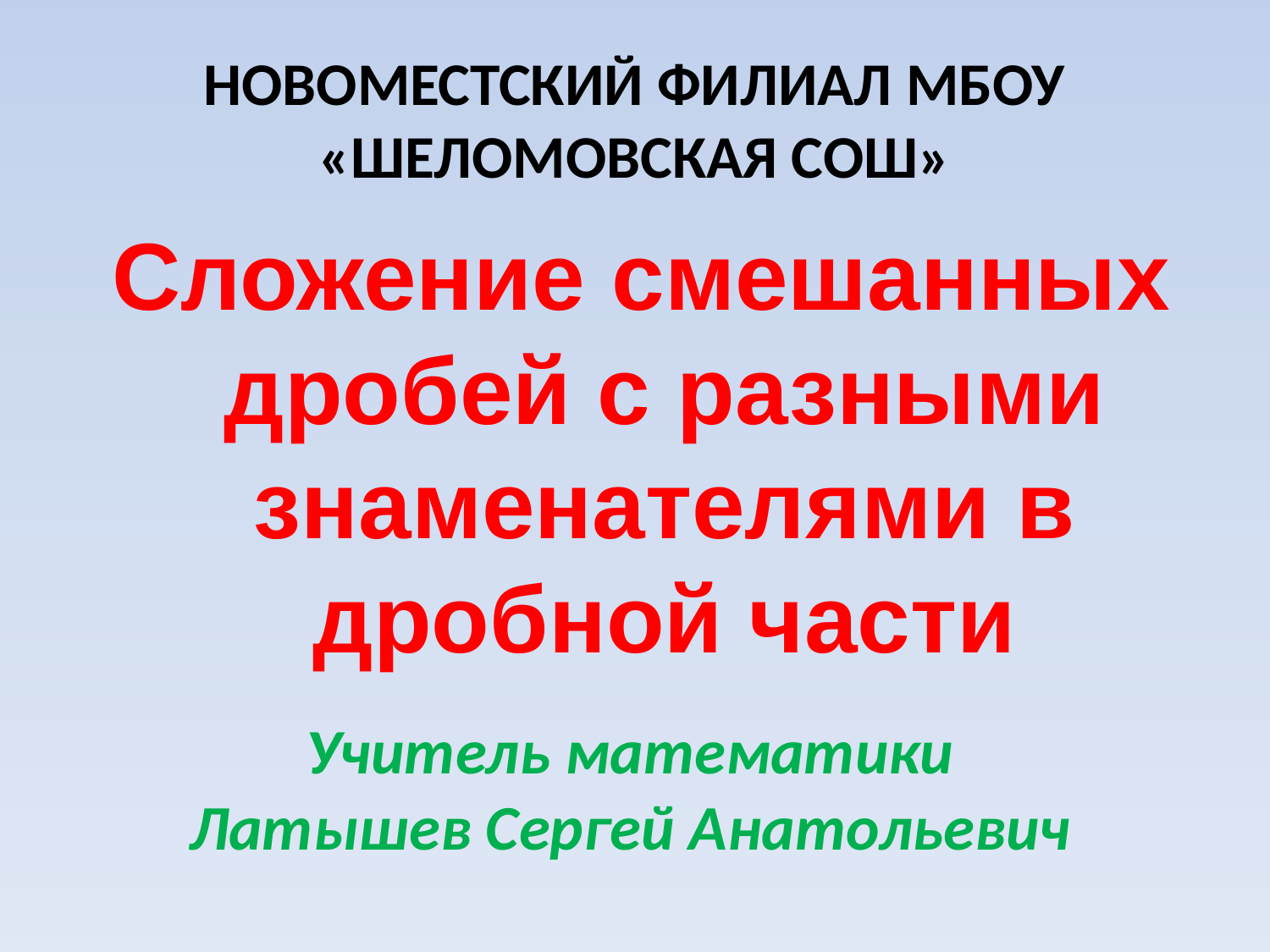

# НОВОМЕСТСКИЙ ФИЛИАЛ МБОУ «ШЕЛОМОВСКАЯ СОШ»
Сложение смешанных дробей с разными знаменателями в дробной части
Учитель математики
Латышев Сергей Анатольевич